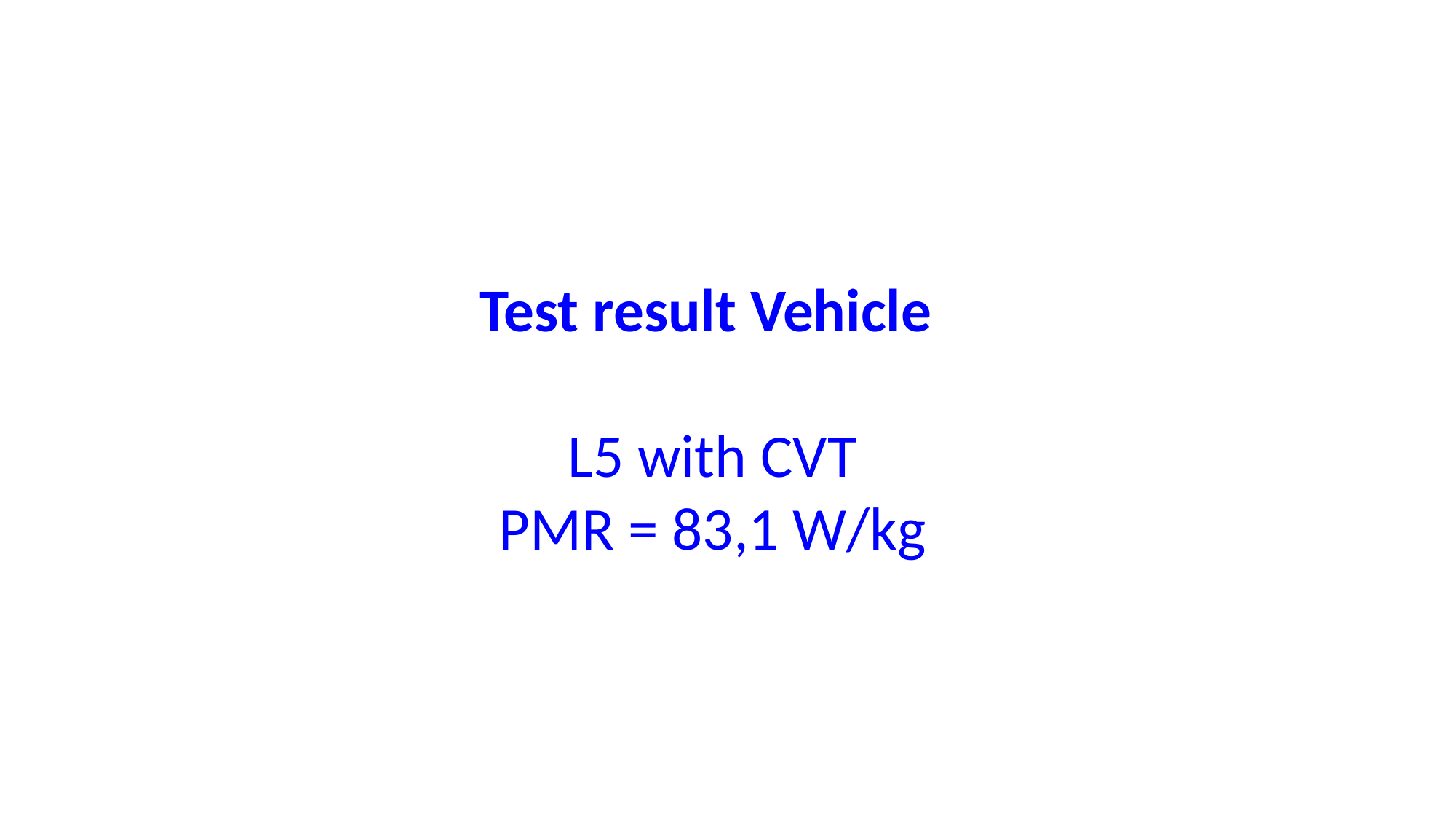

Test result Vehicle

L5 with CVT
PMR = 83,1 W/kg